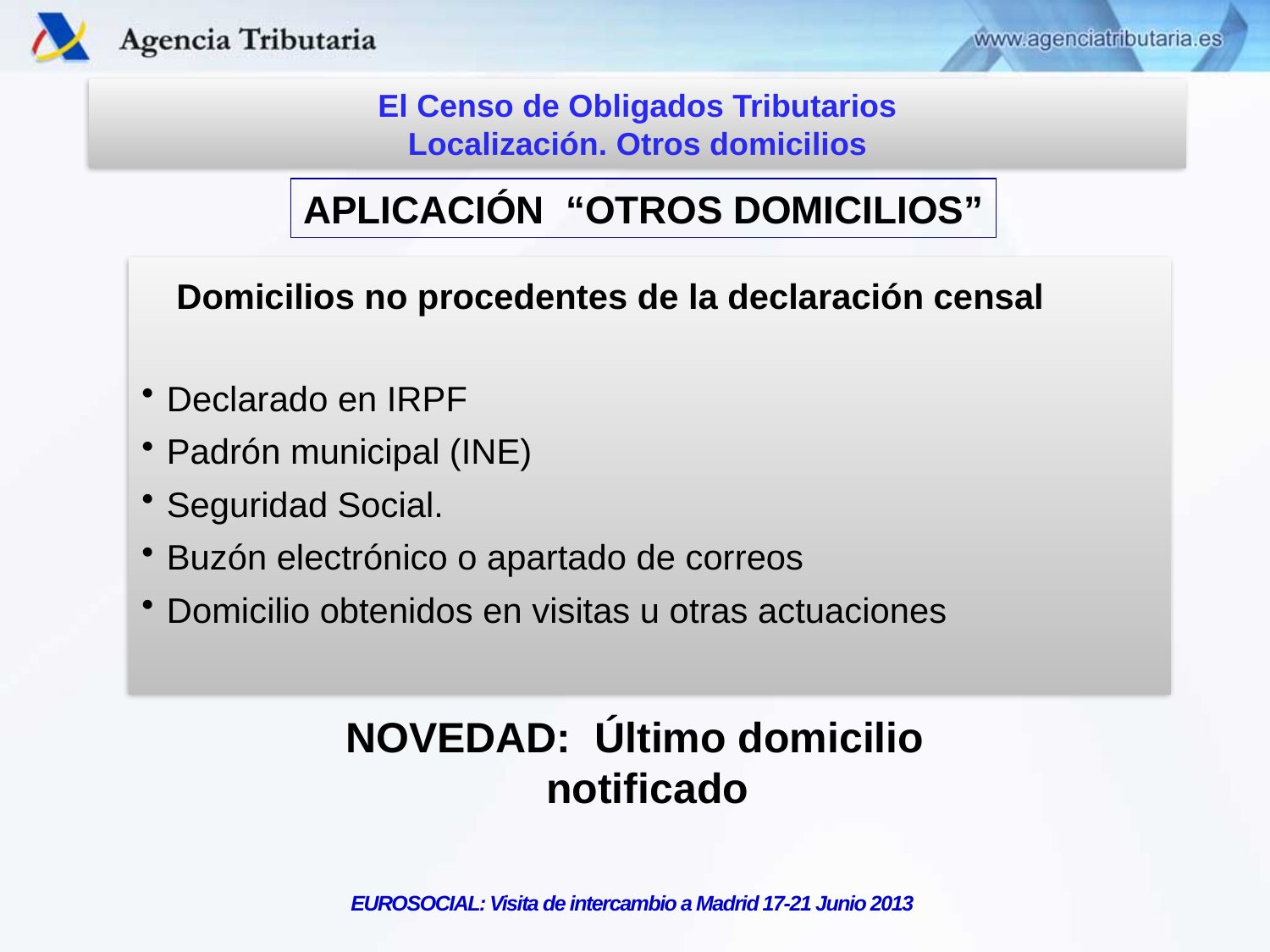

El Censo de Obligados Tributarios
Localización. Otros domicilios
APLICACIÓN  “OTROS DOMICILIOS”

Domicilios no procedentes de la declaración censal

Declarado en IRPF
Padrón municipal (INE)
Seguridad Social.
Buzón electrónico o apartado de correos
Domicilio obtenidos en visitas u otras actuaciones

NOVEDAD:  Último domicilio notificado
EUROSOCIAL: Visita de intercambio a Madrid 17-21 Junio 2013